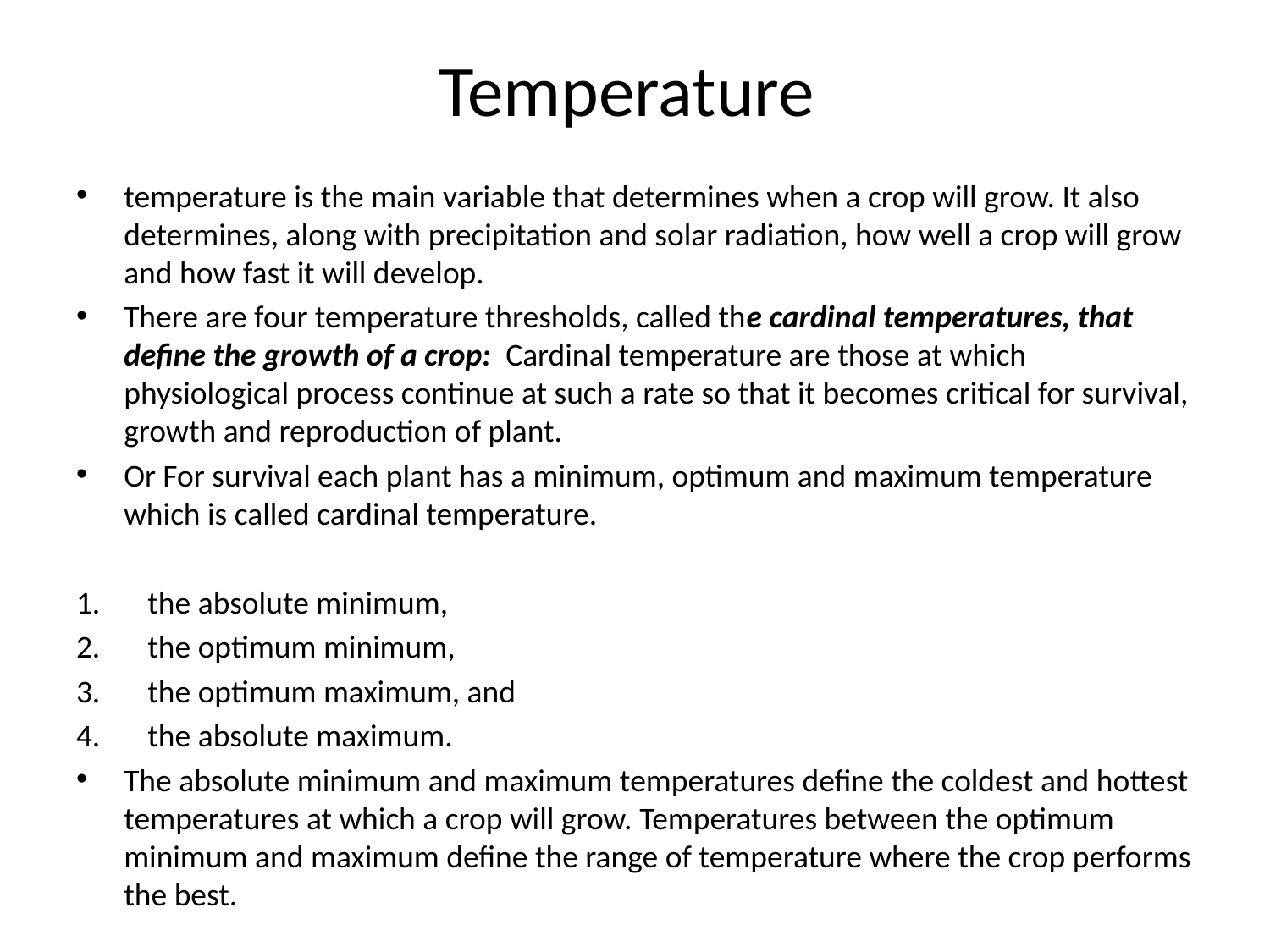

# Temperature
temperature is the main variable that determines when a crop will grow. It also determines, along with precipitation and solar radiation, how well a crop will grow and how fast it will develop.
There are four temperature thresholds, called the cardinal temperatures, that define the growth of a crop:  Cardinal temperature are those at which physiological process continue at such a rate so that it becomes critical for survival, growth and reproduction of plant.
Or For survival each plant has a minimum, optimum and maximum temperature which is called cardinal temperature.

the absolute minimum,
the optimum minimum,
the optimum maximum, and
the absolute maximum.
The absolute minimum and maximum temperatures define the coldest and hottest temperatures at which a crop will grow. Temperatures between the optimum minimum and maximum define the range of temperature where the crop performs the best.